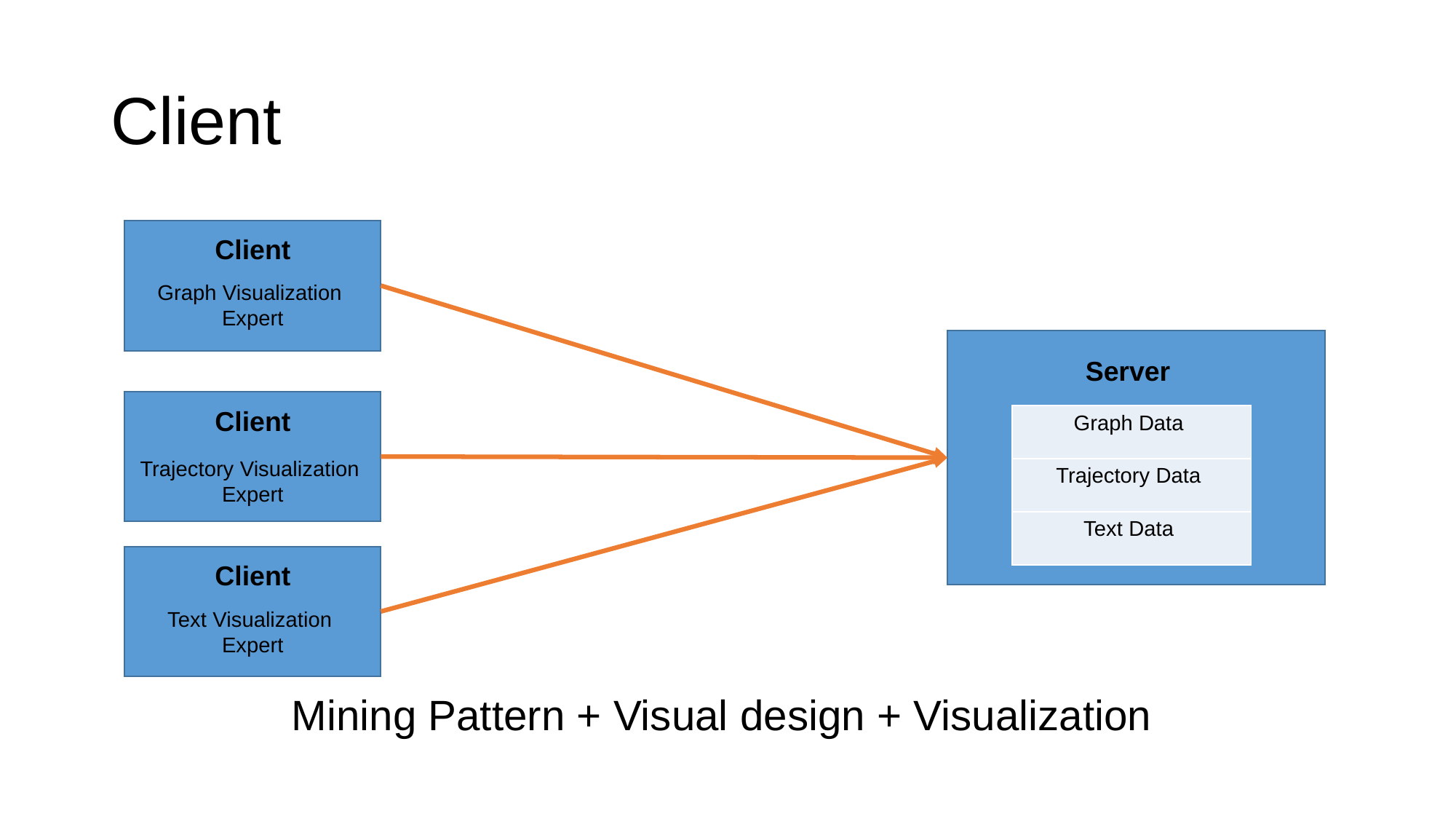

# Client

Client
Graph Visualization
Expert

Server

Client
| Graph Data |
| --- |
| Trajectory Data |
| Text Data |
Trajectory Visualization
Expert

Client
Text Visualization
Expert
Mining Pattern + Visual design + Visualization